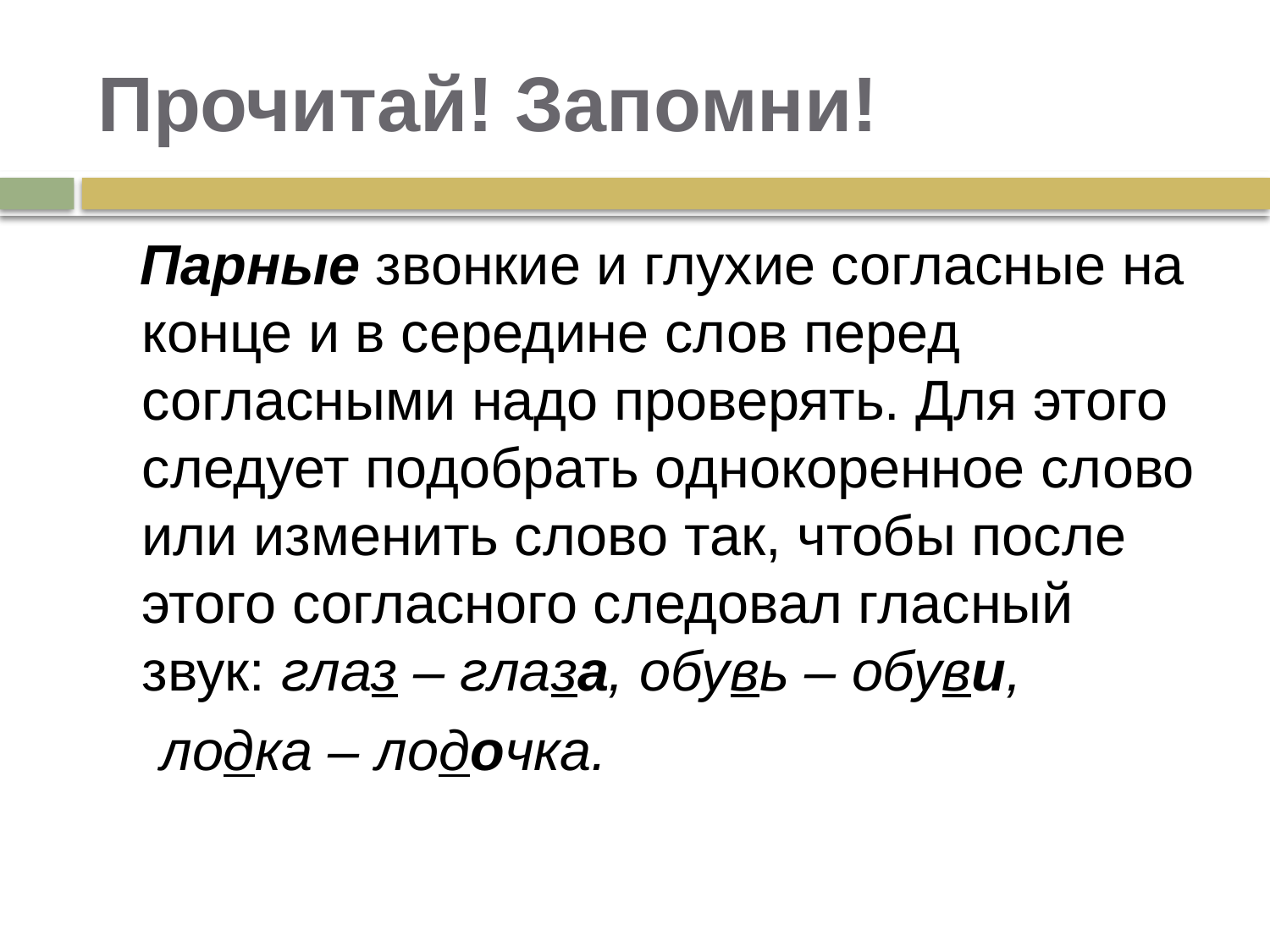

# Прочитай! Запомни!
   Парные звонкие и глухие согласные на конце и в середине слов перед согласными надо проверять. Для этого следует подобрать однокоренное слово или изменить слово так, чтобы после этого согласного следовал гласный звук: глаз – глаза, обувь – обуви,
    лодка – лодочка.